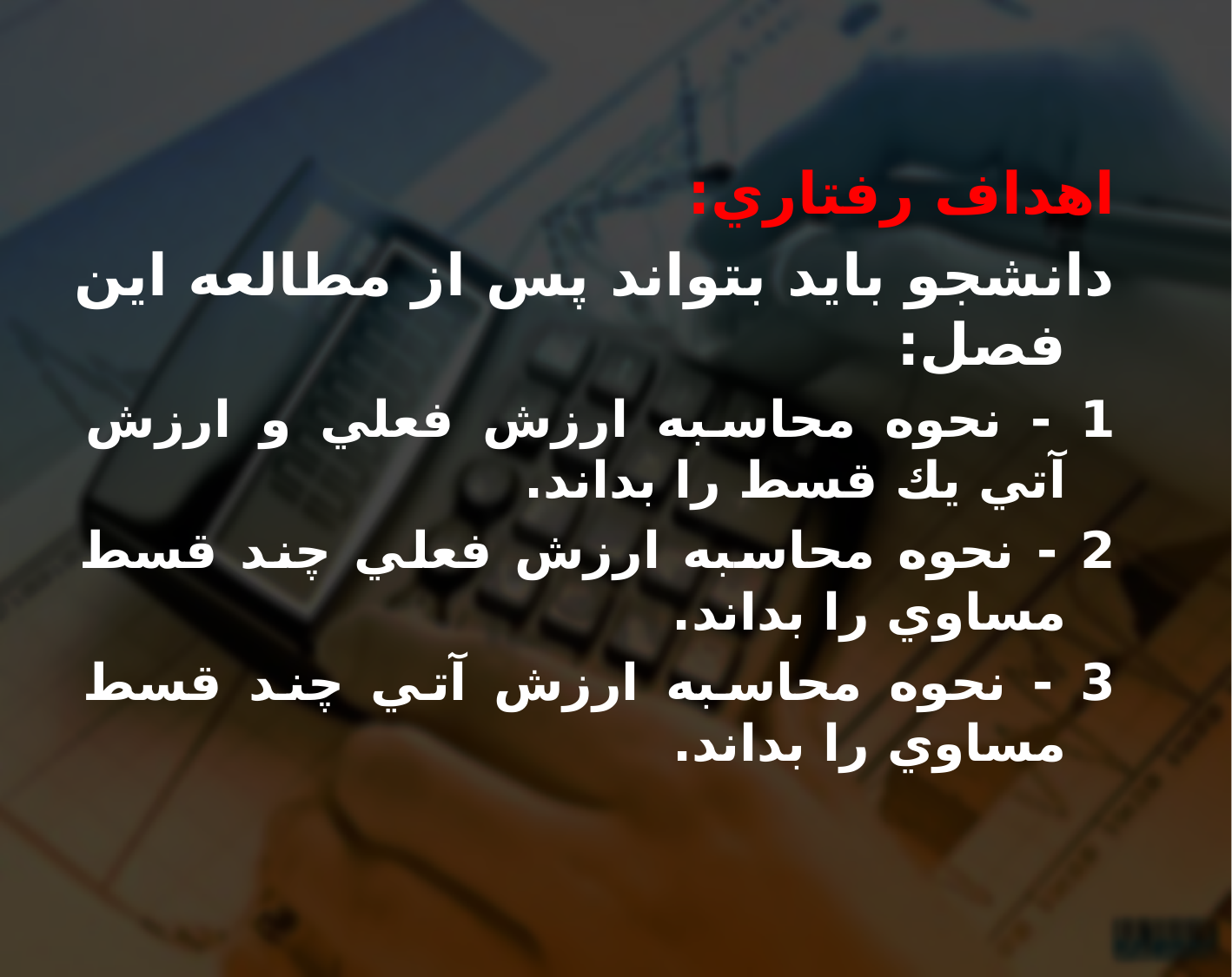

اهداف رفتاري:
دانشجو بايد بتواند پس از مطالعه این فصل:
1 - نحوه محاسبه ارزش فعلي و ارزش آتي يك قسط را بداند.
2 - نحوه محاسبه ارزش فعلي چند قسط مساوي را بداند.
3 - نحوه محاسبه ارزش آتي چند قسط مساوي را بداند.